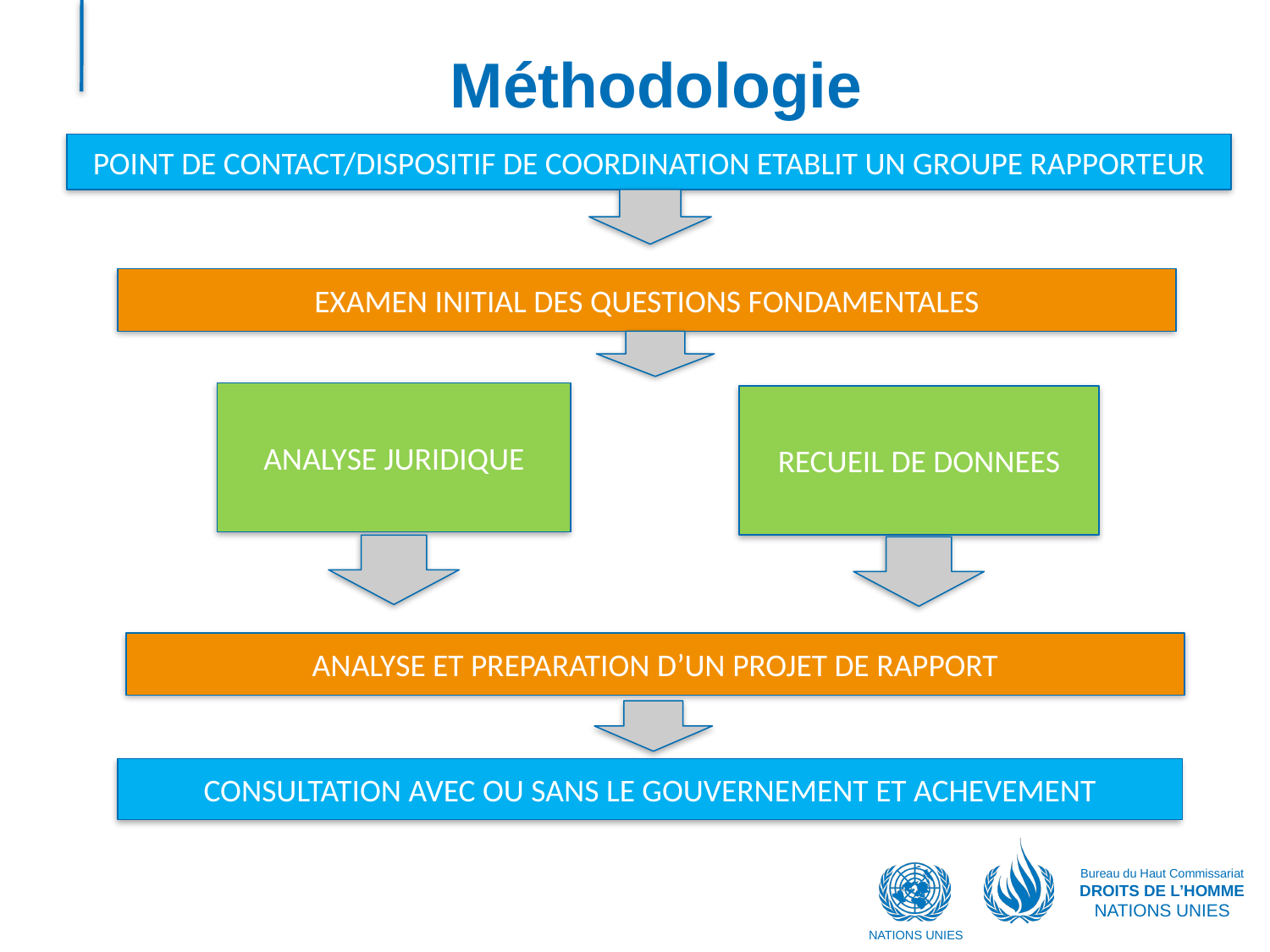

# Méthodologie
POINT DE CONTACT/DISPOSITIF DE COORDINATION ETABLIT UN GROUPE RAPPORTEUR

EXAMEN INITIAL DES QUESTIONS FONDAMENTALES

ANALYSE JURIDIQUE
RECUEIL DE DONNEES

ANALYSE ET PREPARATION D’UN PROJET DE RAPPORT

CONSULTATION AVEC OU SANS LE GOUVERNEMENT ET ACHEVEMENT
Bureau du Haut Commissariat
DROITS DE L’HOMME
NATIONS UNIES
NATIONS UNIES